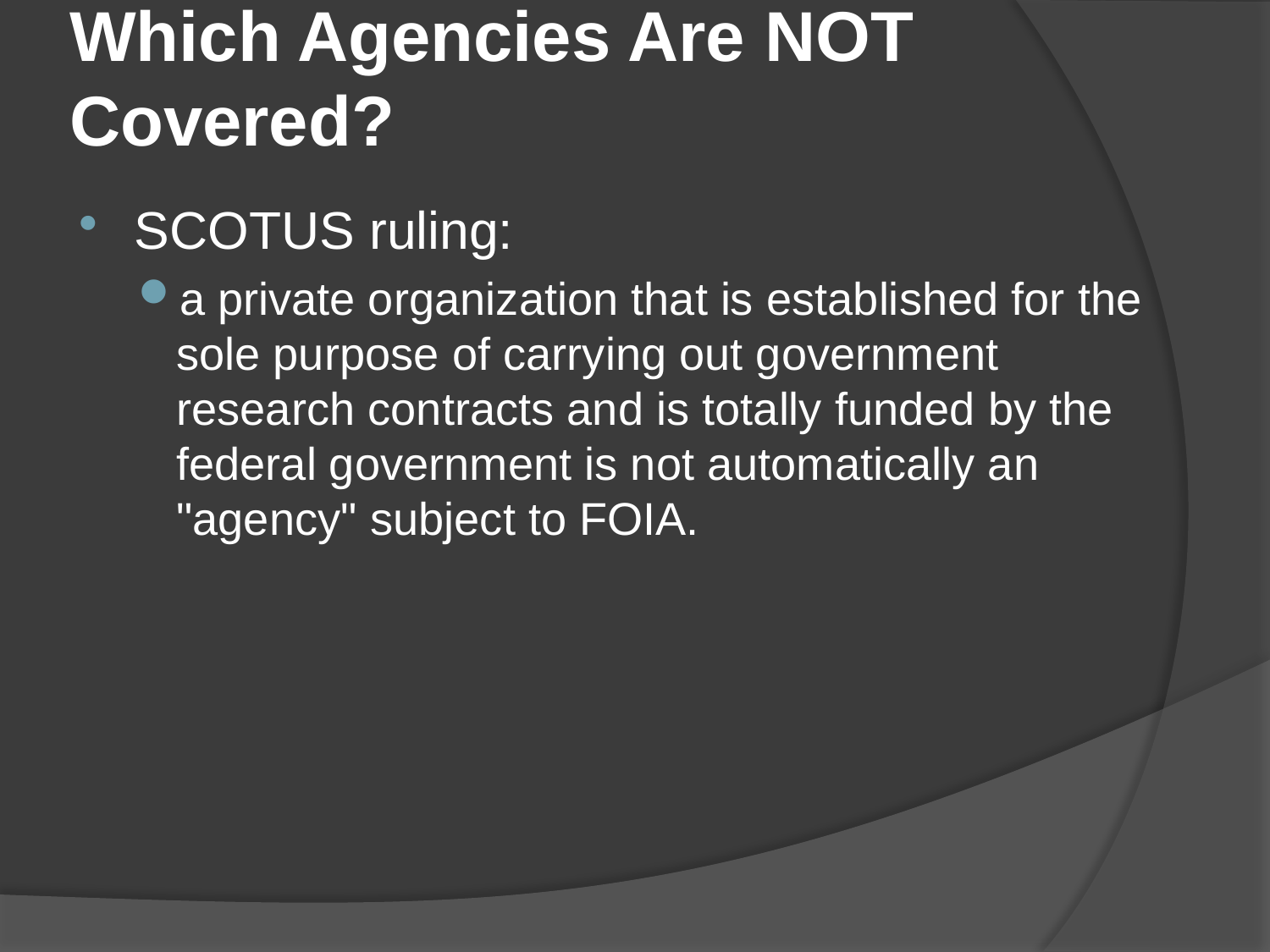

# Which Agencies Are NOT Covered?
SCOTUS ruling:
a private organization that is established for the sole purpose of carrying out government research contracts and is totally funded by the federal government is not automatically an "agency" subject to FOIA.